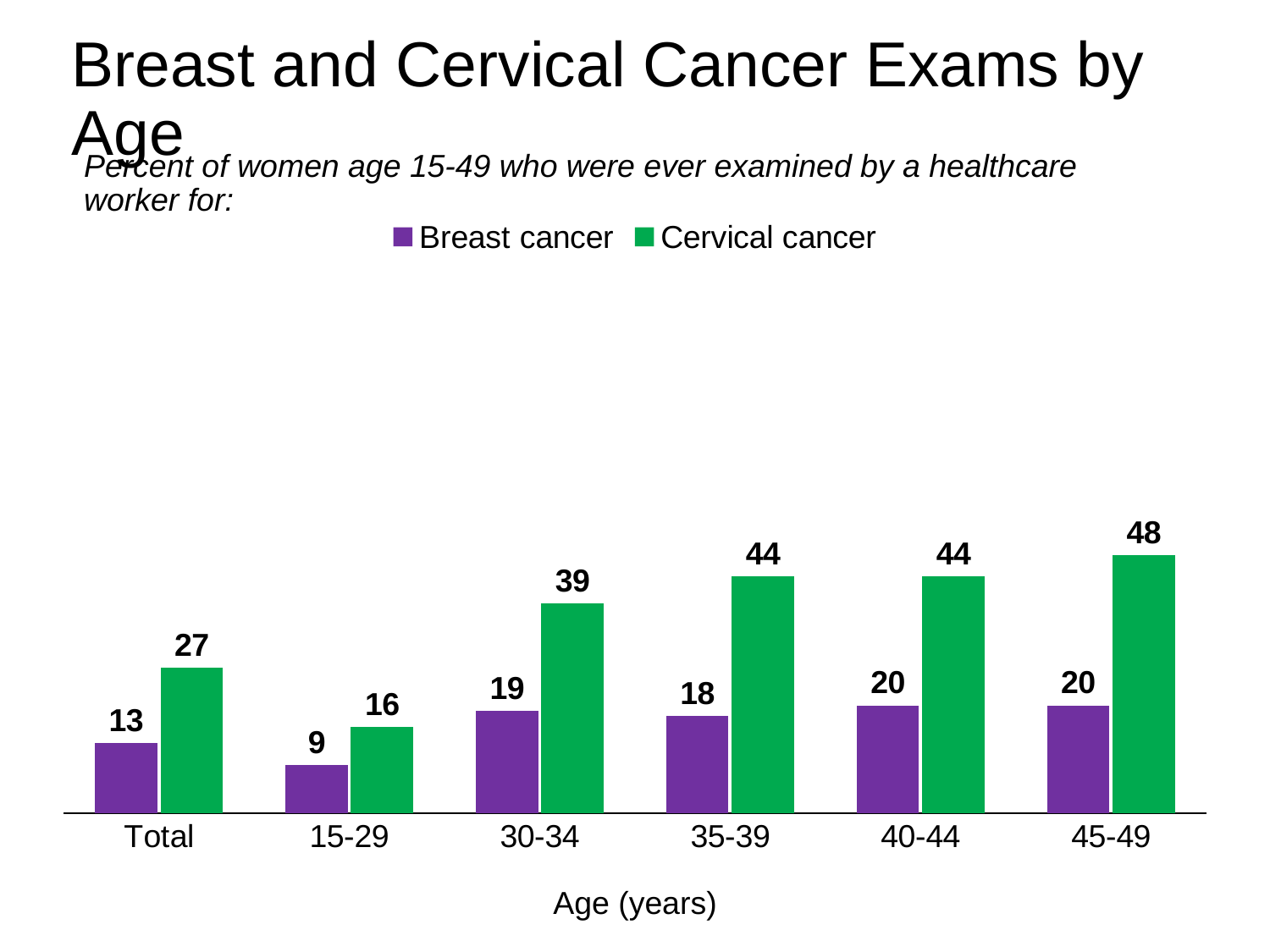

# Breast and Cervical Cancer Exams by Age
Percent of women age 15-49 who were ever examined by a healthcare worker for:

### Chart

| Category | Breast cancer | Cervical cancer |
|---|---|---|
| Total | 13.0 | 27.0 |
| 15-29 | 9.0 | 16.0 |
| 30-34 | 19.0 | 39.0 |
| 35-39 | 18.0 | 44.0 |
| 40-44 | 20.0 | 44.0 |
| 45-49 | 20.0 | 48.0 |
Age (years)